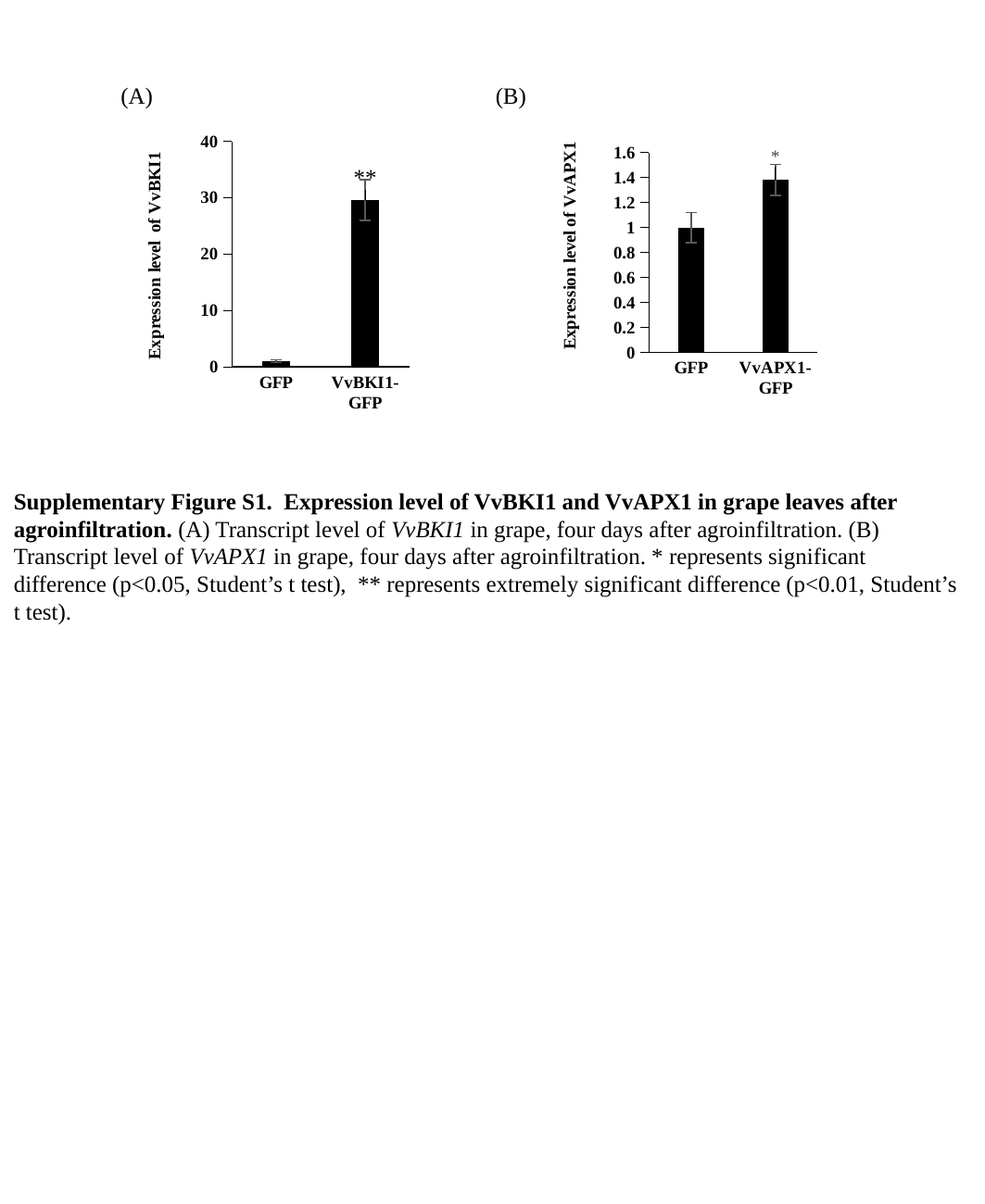

(B)
(A)

### Chart

| Category |  |
|---|---|
| GFP | 1.0 |
| VvAPX1-GFP | 1.38215 |

### Chart

| Category |  |
|---|---|
| GFP | 1.0 |
| VvBKI1-GFP | 29.61556 |
Supplementary Figure S1.  Expression level of VvBKI1 and VvAPX1 in grape leaves after agroinfiltration. (A) Transcript level of VvBKI1 in grape, four days after agroinfiltration. (B) Transcript level of VvAPX1 in grape, four days after agroinfiltration. * represents significant difference (p<0.05, Student’s t test),  ** represents extremely significant difference (p<0.01, Student’s t test).